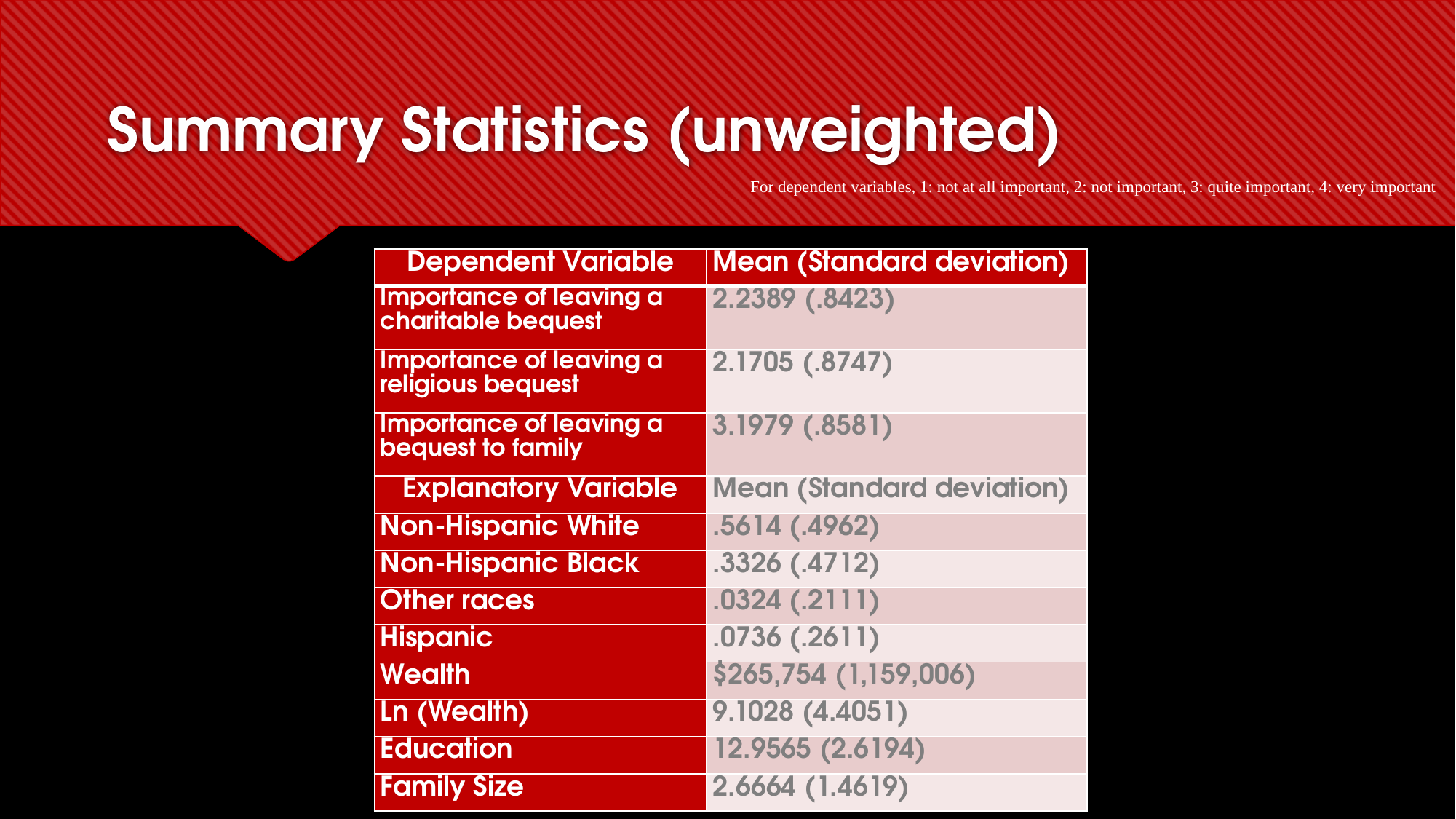

# Summary Statistics (unweighted)
For dependent variables, 1: not at all important, 2: not important, 3: quite important, 4: very important
| Dependent Variable | Mean (Standard deviation) |
| --- | --- |
| Importance of leaving a charitable bequest | 2.2389 (.8423) |
| Importance of leaving a religious bequest | 2.1705 (.8747) |
| Importance of leaving a bequest to family | 3.1979 (.8581) |
| Explanatory Variable | Mean (Standard deviation) |
| Non-Hispanic White | .5614 (.4962) |
| Non-Hispanic Black | .3326 (.4712) |
| Other races | .0324 (.2111) |
| Hispanic | .0736 (.2611) |
| Wealth | $265,754 (1,159,006) |
| Ln (Wealth) | 9.1028 (4.4051) |
| Education | 12.9565 (2.6194) |
| Family Size | 2.6664 (1.4619) |